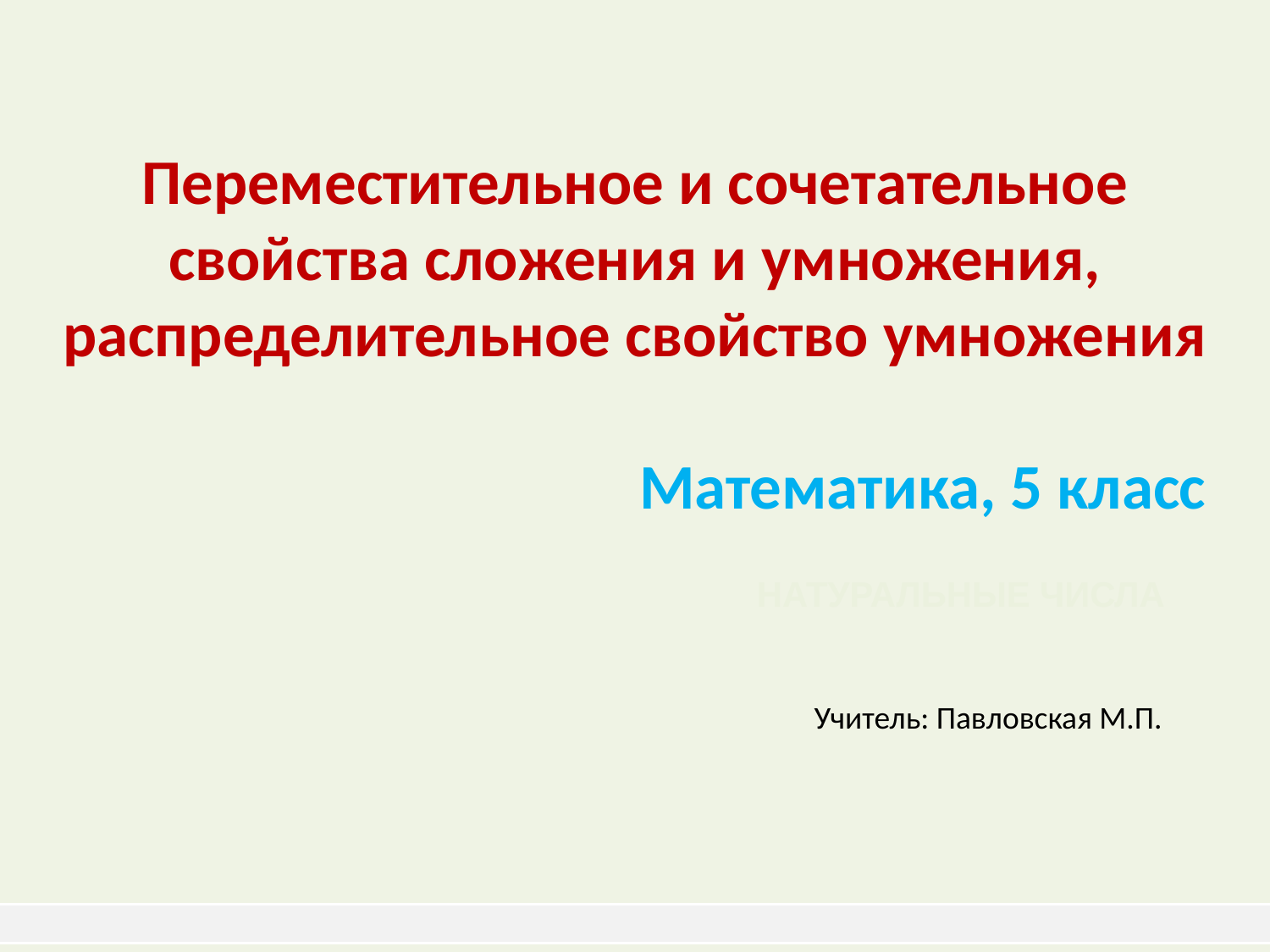

Переместительное и сочетательное свойства сложения и умножения, распределительное свойство умножения

                                        Математика, 5 класс
 НАТУРАЛЬНЫЕ ЧИСЛА
Учитель: Павловская М.П.